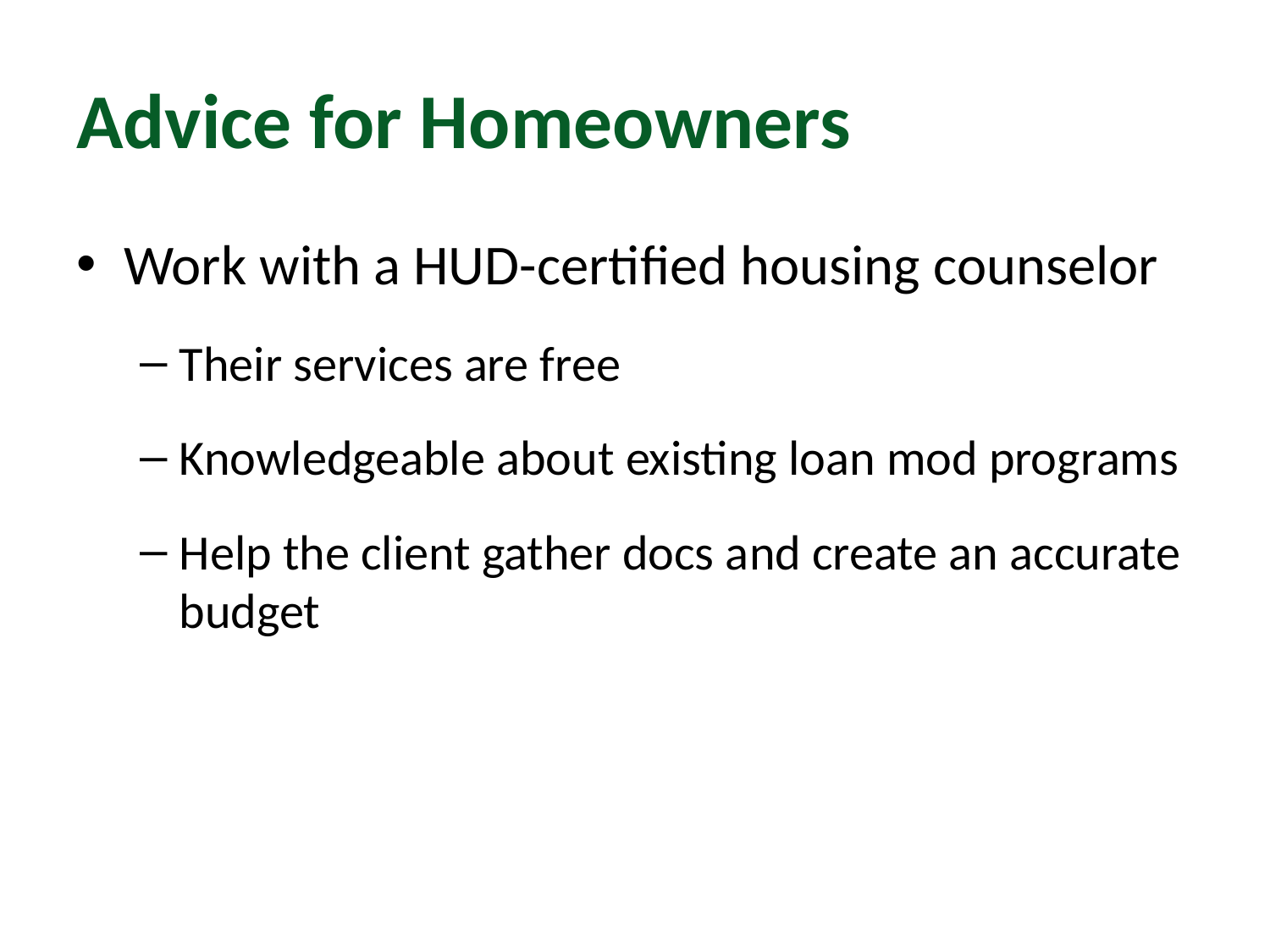

# Advice for Homeowners
Work with a HUD-certified housing counselor
Their services are free
Knowledgeable about existing loan mod programs
Help the client gather docs and create an accurate budget